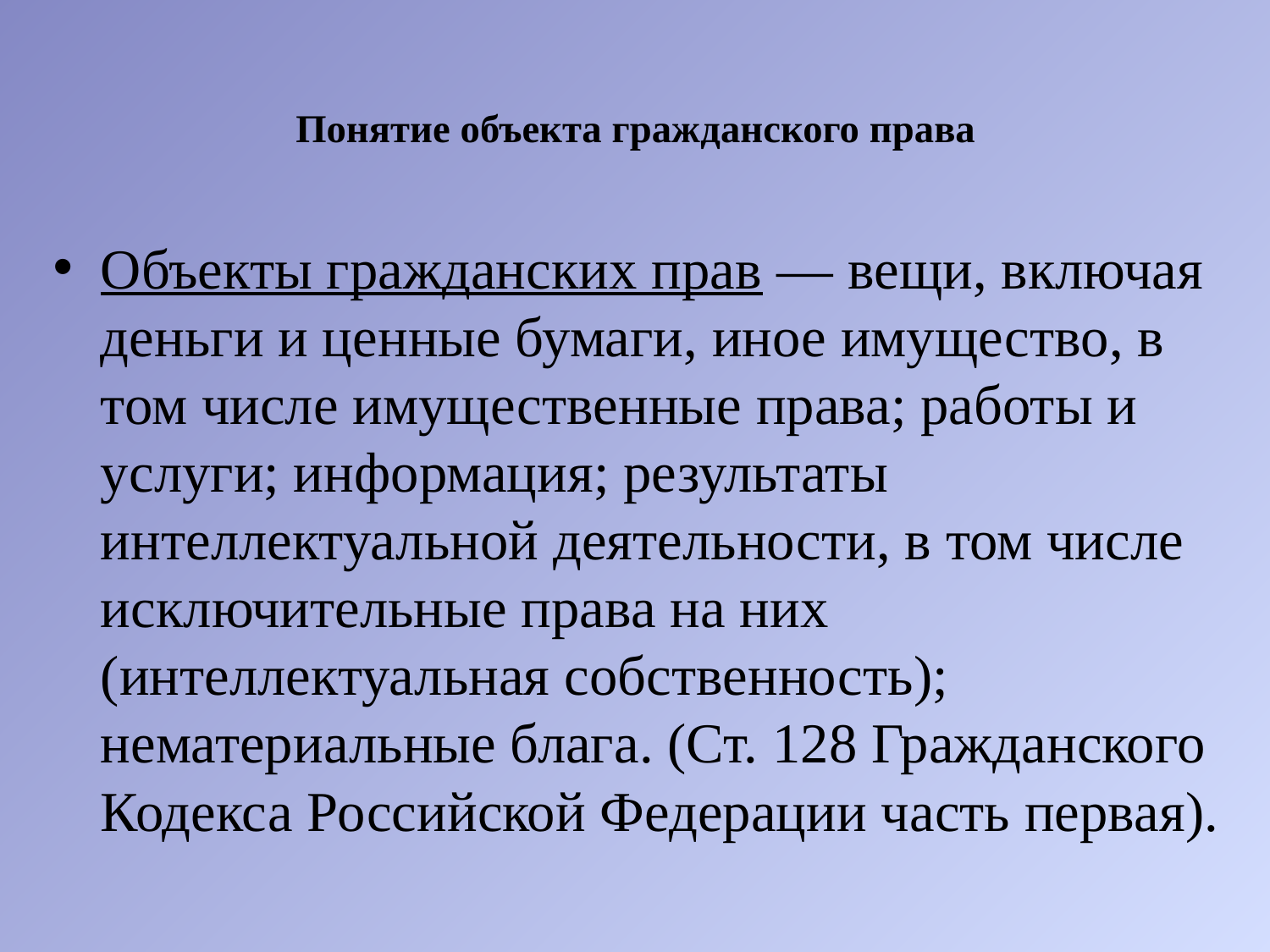

# Понятие объекта гражданского права
Объекты гражданских прав — вещи, включая деньги и ценные бумаги, иное имущество, в том числе имущественные права; работы и услуги; информация; результаты интеллектуальной деятельности, в том числе исключительные права на них (интеллектуальная собственность); нематериальные блага. (Ст. 128 Гражданского Кодекса Российской Федерации часть первая).